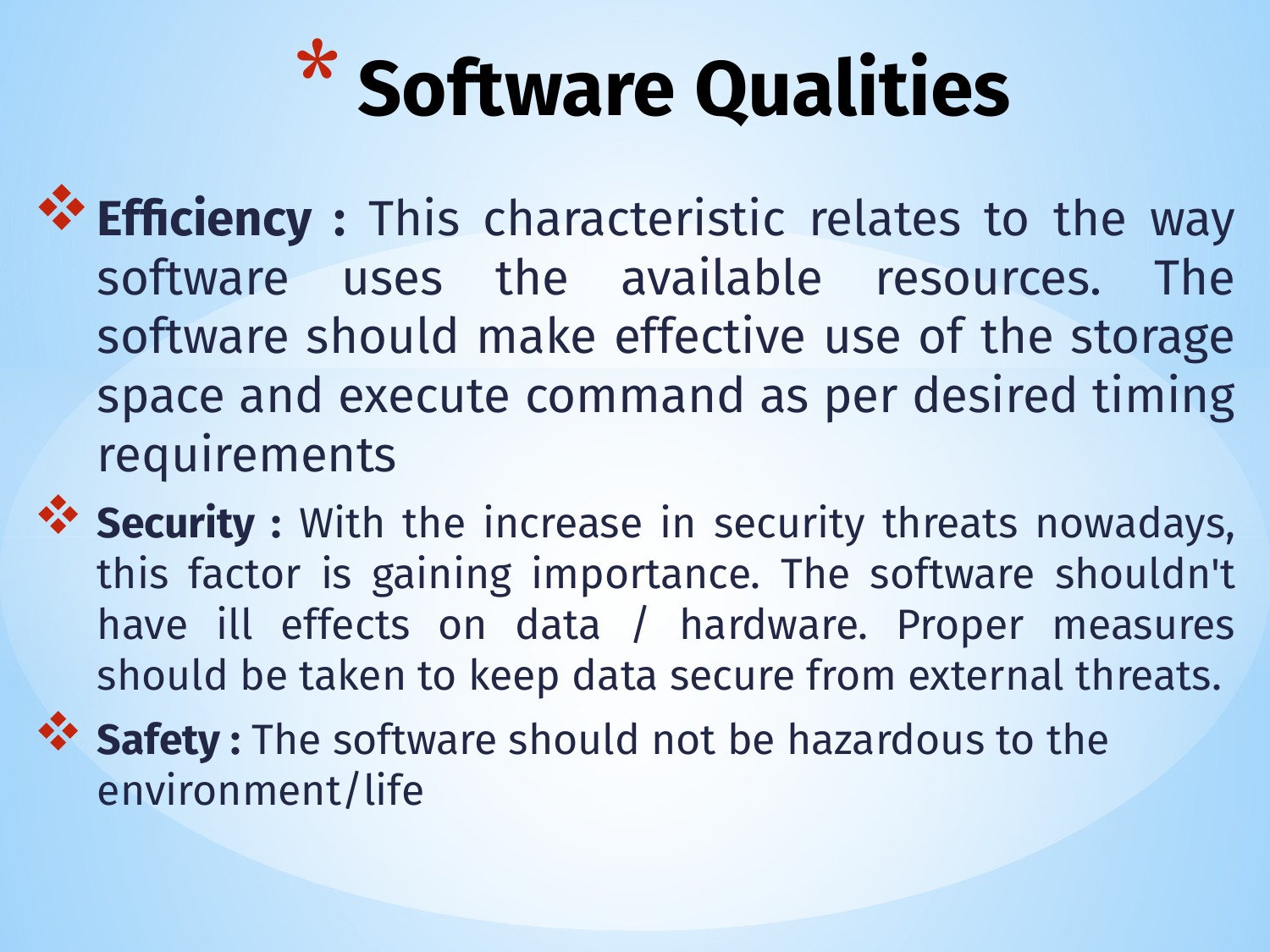

# Software Qualities
Efficiency : This characteristic relates to the way software uses the available resources. The software should make effective use of the storage space and execute command as per desired timing requirements
Security : With the increase in security threats nowadays, this factor is gaining importance. The software shouldn't have ill effects on data / hardware. Proper measures should be taken to keep data secure from external threats.
Safety : The software should not be hazardous to the environment/life